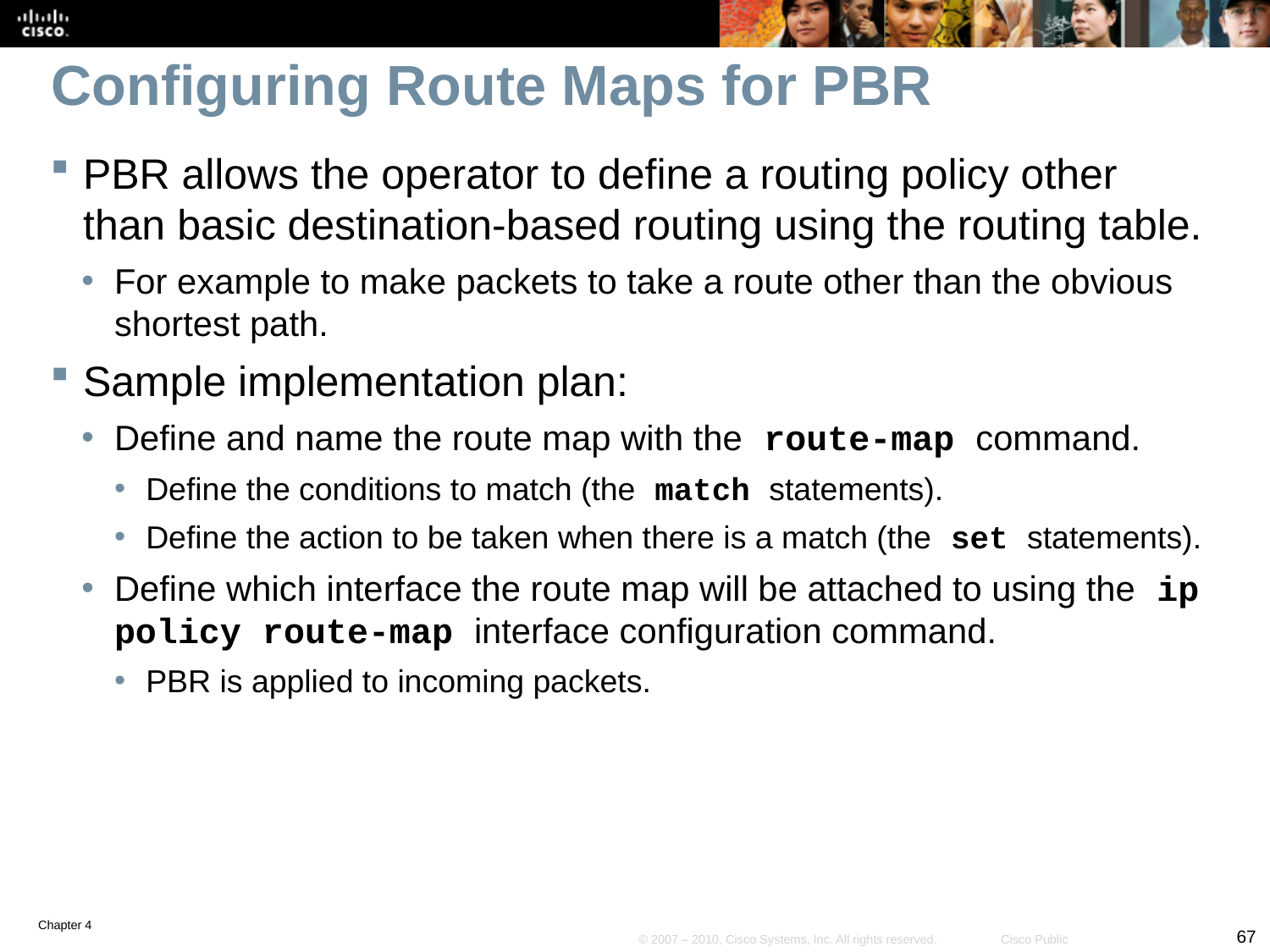

# Configuring Route Maps for PBR
PBR allows the operator to define a routing policy other than basic destination-based routing using the routing table.
For example to make packets to take a route other than the obvious shortest path.
Sample implementation plan:
Define and name the route map with the route-map command.
Define the conditions to match (the match statements).
Define the action to be taken when there is a match (the set statements).
Define which interface the route map will be attached to using the ip policy route-map interface configuration command.
PBR is applied to incoming packets.